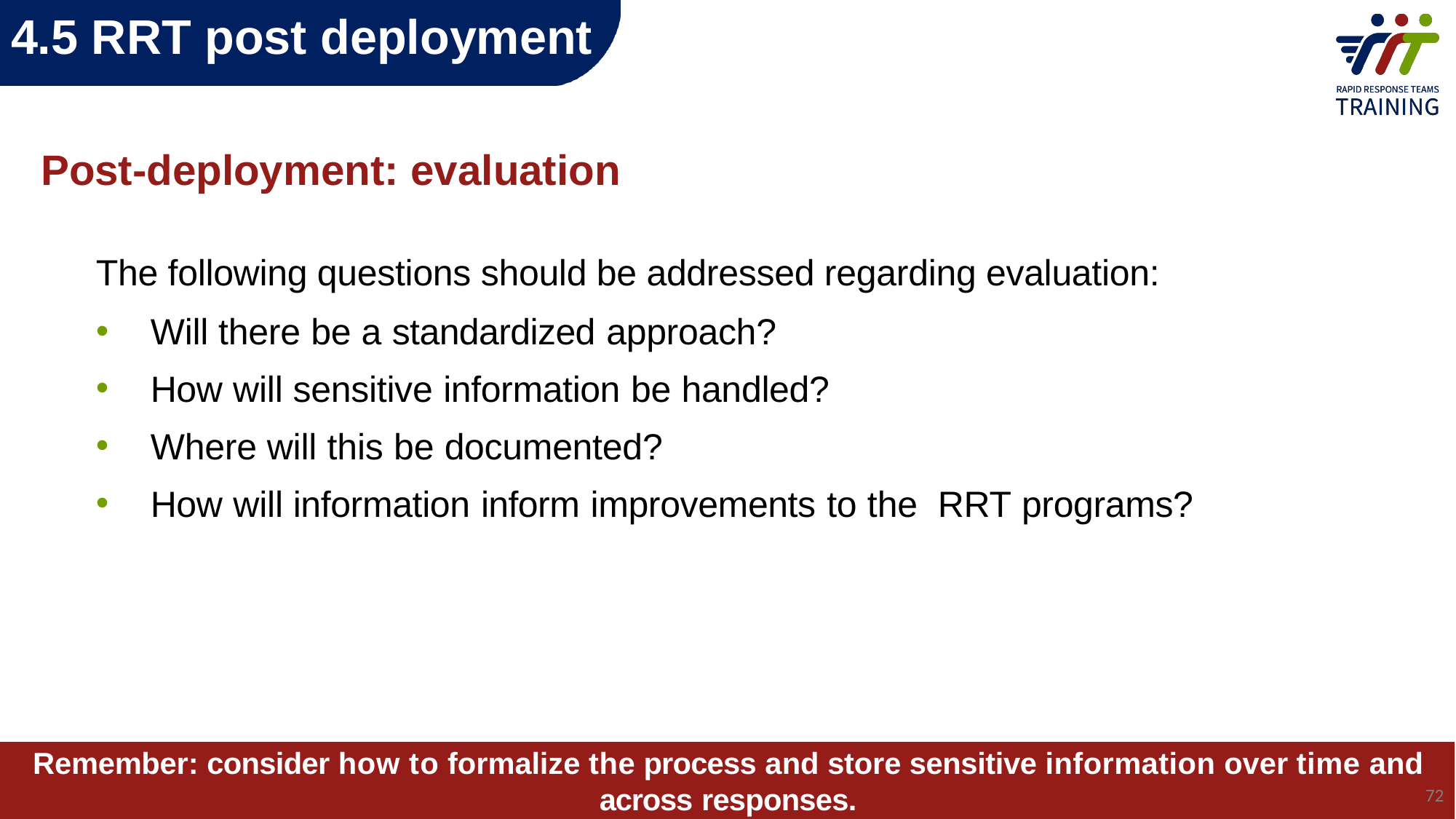

4.5 RRT post deployment
# Post-deployment: evaluation
The following questions should be addressed regarding evaluation:
Will there be a standardized approach?
How will sensitive information be handled?
Where will this be documented?
How will information inform improvements to the  RRT programs?
Remember: consider how to formalize the process and store sensitive information over time and across responses.

72